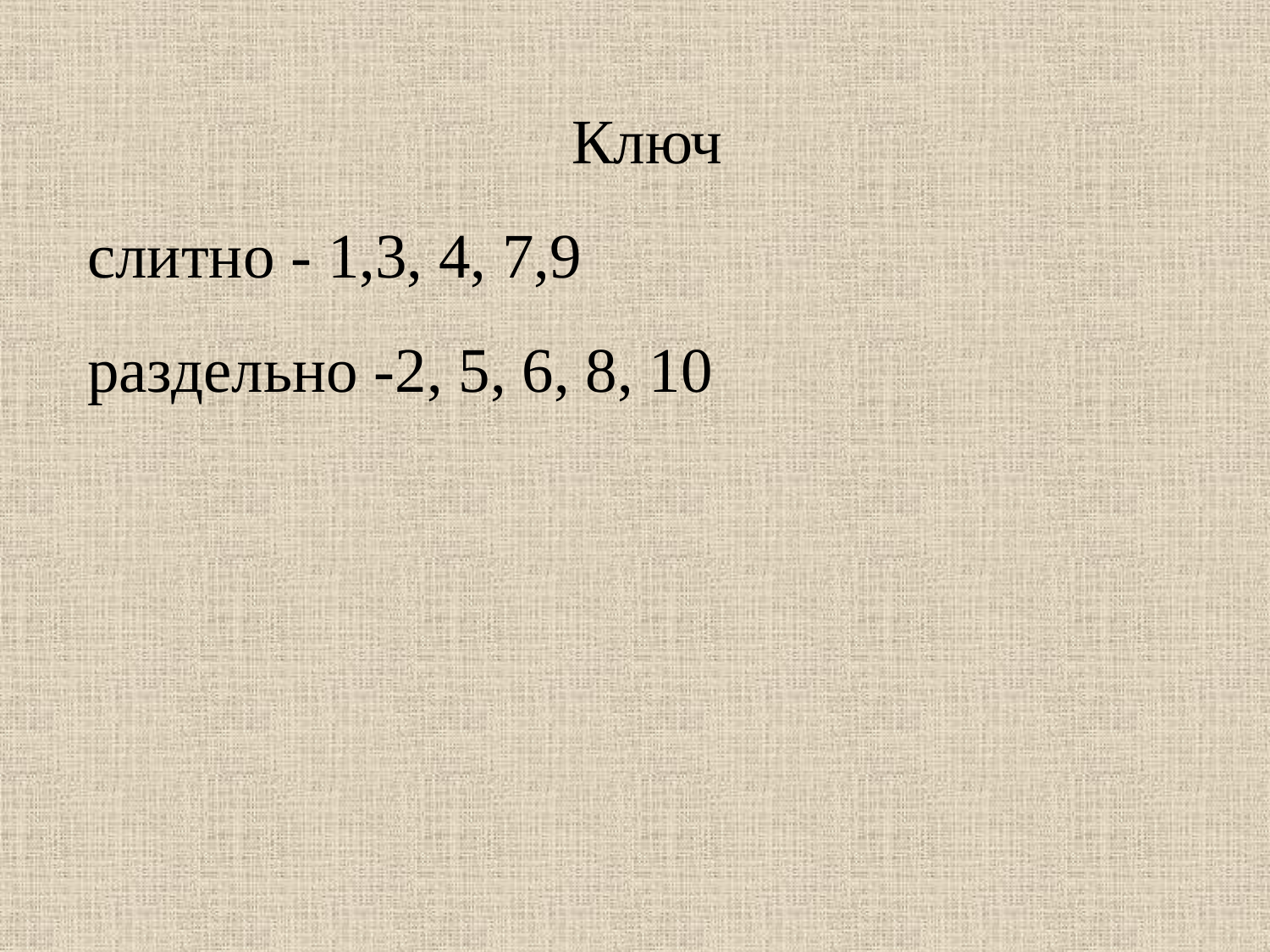

Ключ
слитно - 1,3, 4, 7,9
раздельно -2, 5, 6, 8, 10